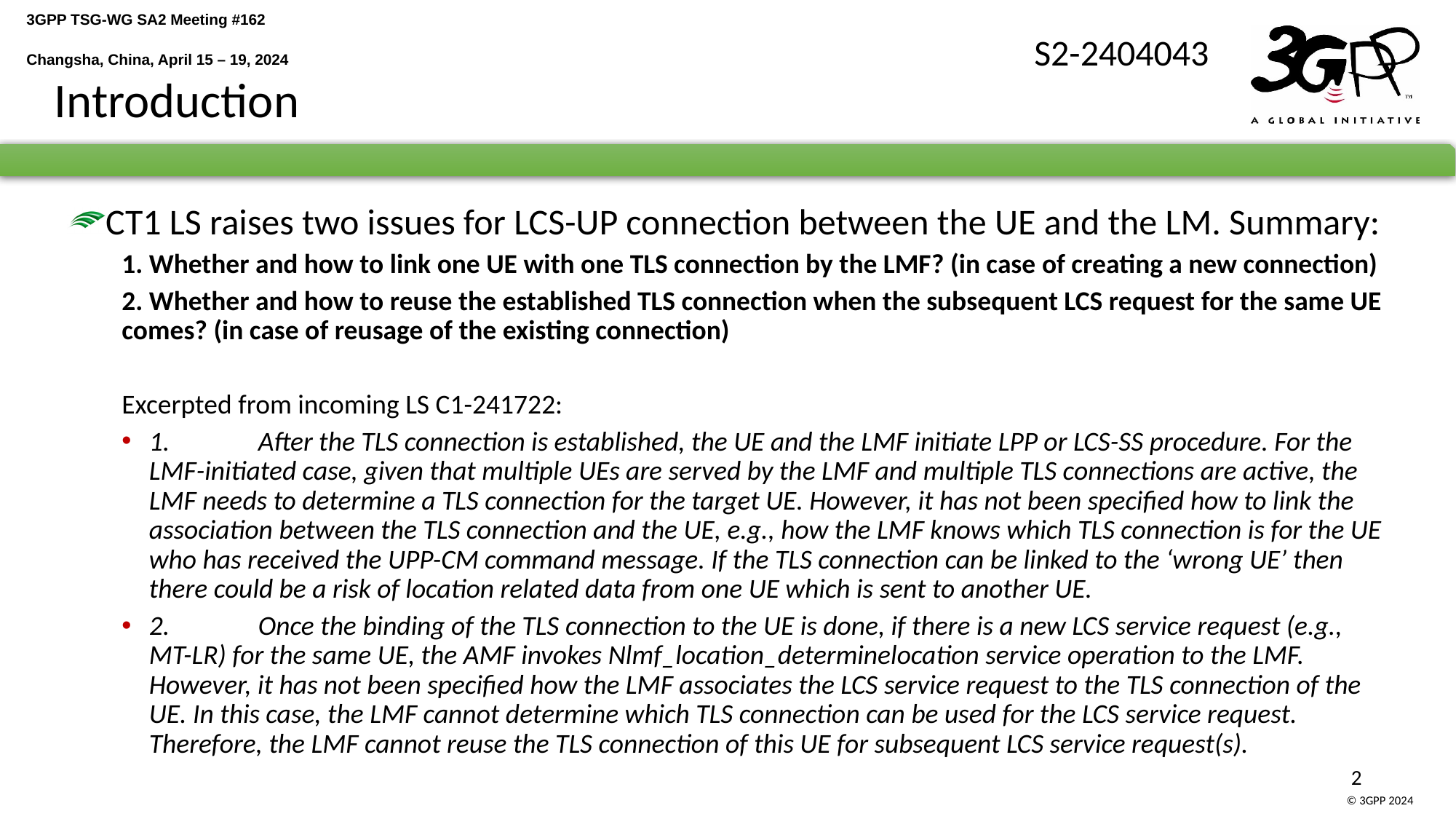

Introduction
CT1 LS raises two issues for LCS-UP connection between the UE and the LM. Summary:
1. Whether and how to link one UE with one TLS connection by the LMF? (in case of creating a new connection)
2. Whether and how to reuse the established TLS connection when the subsequent LCS request for the same UE comes? (in case of reusage of the existing connection)

Excerpted from incoming LS C1-241722:
1.	After the TLS connection is established, the UE and the LMF initiate LPP or LCS-SS procedure. For the LMF-initiated case, given that multiple UEs are served by the LMF and multiple TLS connections are active, the LMF needs to determine a TLS connection for the target UE. However, it has not been specified how to link the association between the TLS connection and the UE, e.g., how the LMF knows which TLS connection is for the UE who has received the UPP-CM command message. If the TLS connection can be linked to the ‘wrong UE’ then there could be a risk of location related data from one UE which is sent to another UE.
2.	Once the binding of the TLS connection to the UE is done, if there is a new LCS service request (e.g., MT-LR) for the same UE, the AMF invokes Nlmf_location_determinelocation service operation to the LMF. However, it has not been specified how the LMF associates the LCS service request to the TLS connection of the UE. In this case, the LMF cannot determine which TLS connection can be used for the LCS service request. Therefore, the LMF cannot reuse the TLS connection of this UE for subsequent LCS service request(s).